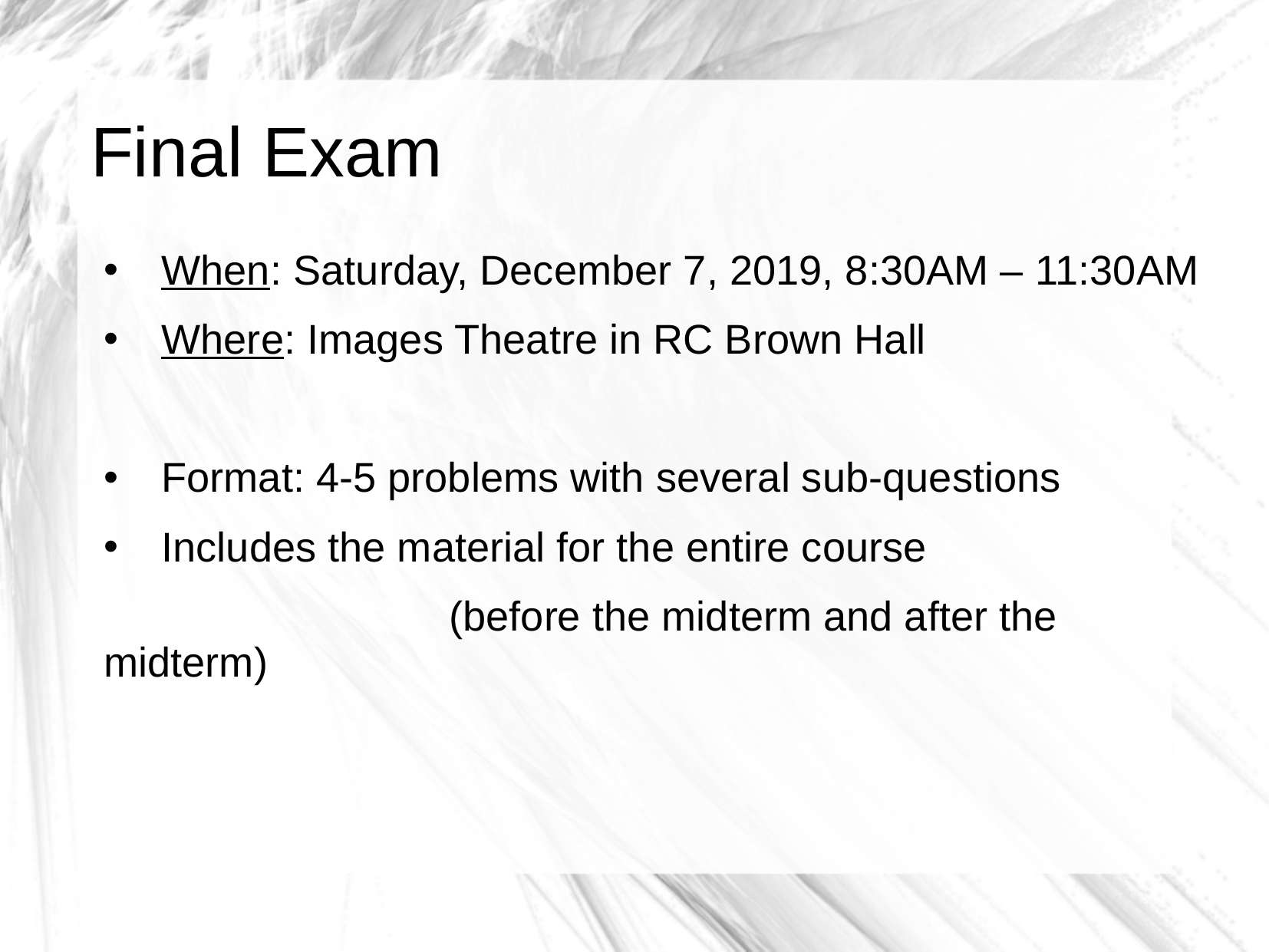

# Final Exam
When: Saturday, December 7, 2019, 8:30AM – 11:30AM
Where: Images Theatre in RC Brown Hall

Format: 4-5 problems with several sub-questions
Includes the material for the entire course
			(before the midterm and after the midterm)